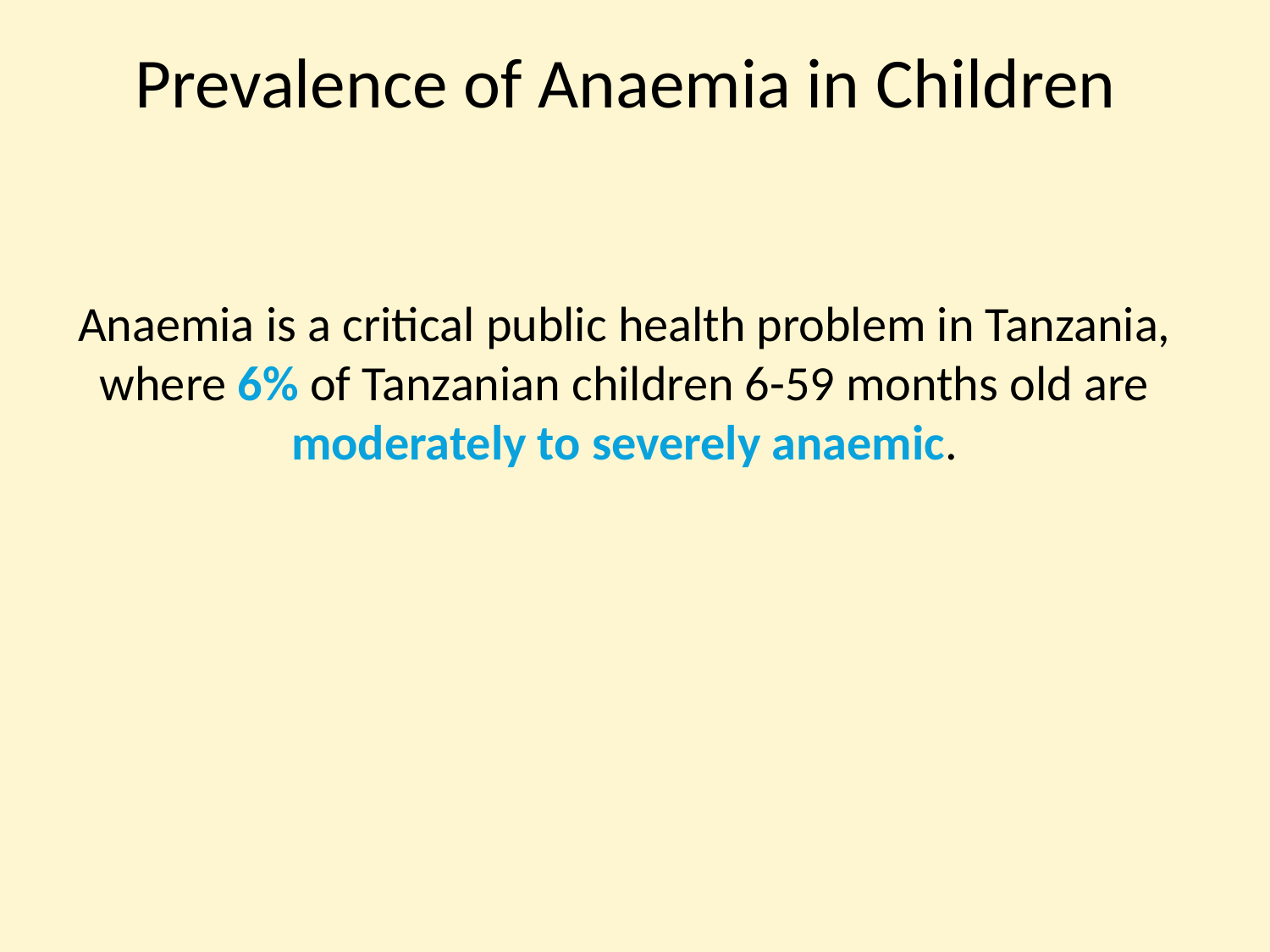

# Prevalence of Anaemia in Children
Anaemia is a critical public health problem in Tanzania, where 6% of Tanzanian children 6-59 months old are moderately to severely anaemic.